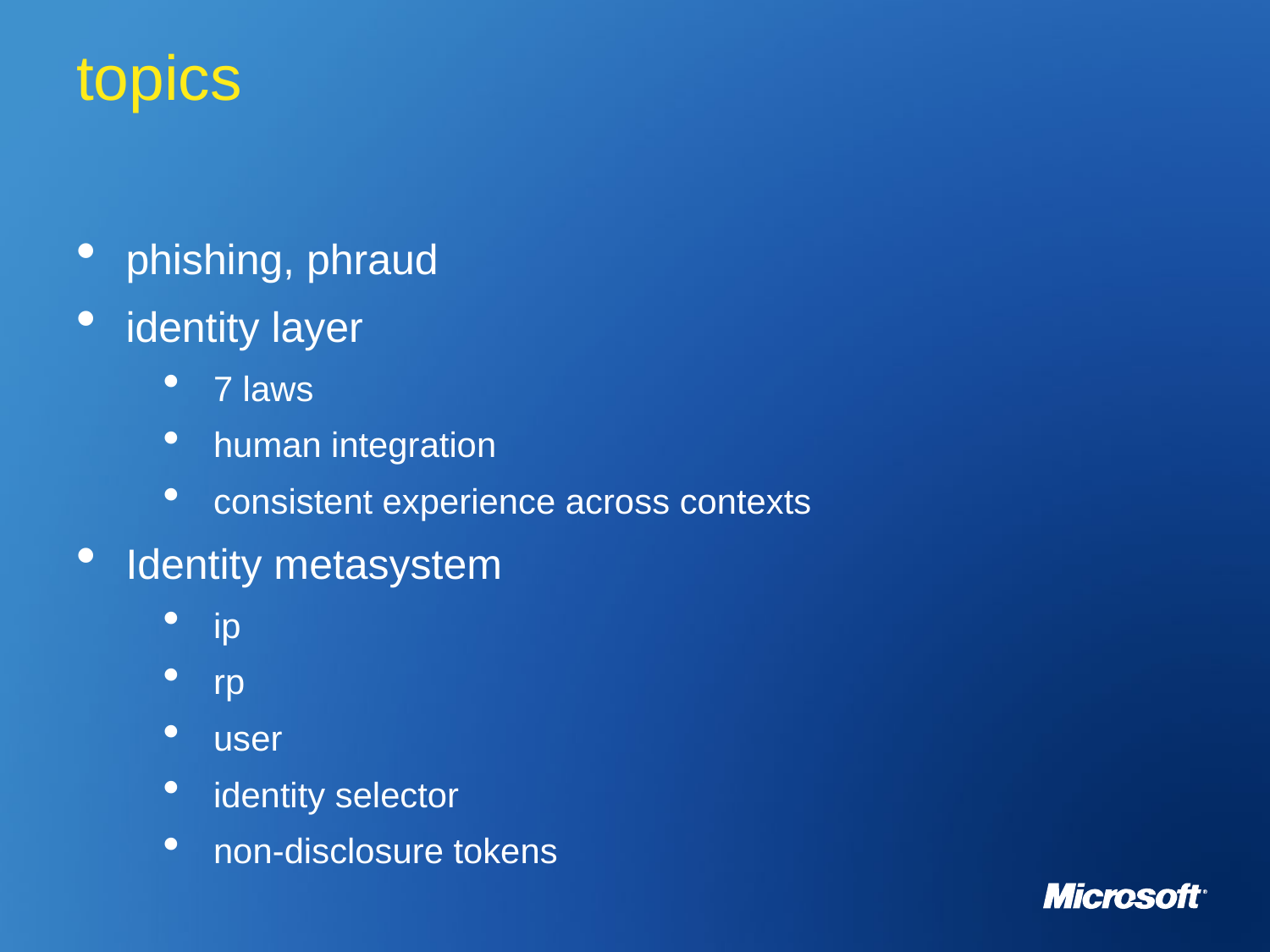

# topics
phishing, phraud
identity layer
7 laws
human integration
consistent experience across contexts
Identity metasystem
ip
rp
user
identity selector
non-disclosure tokens